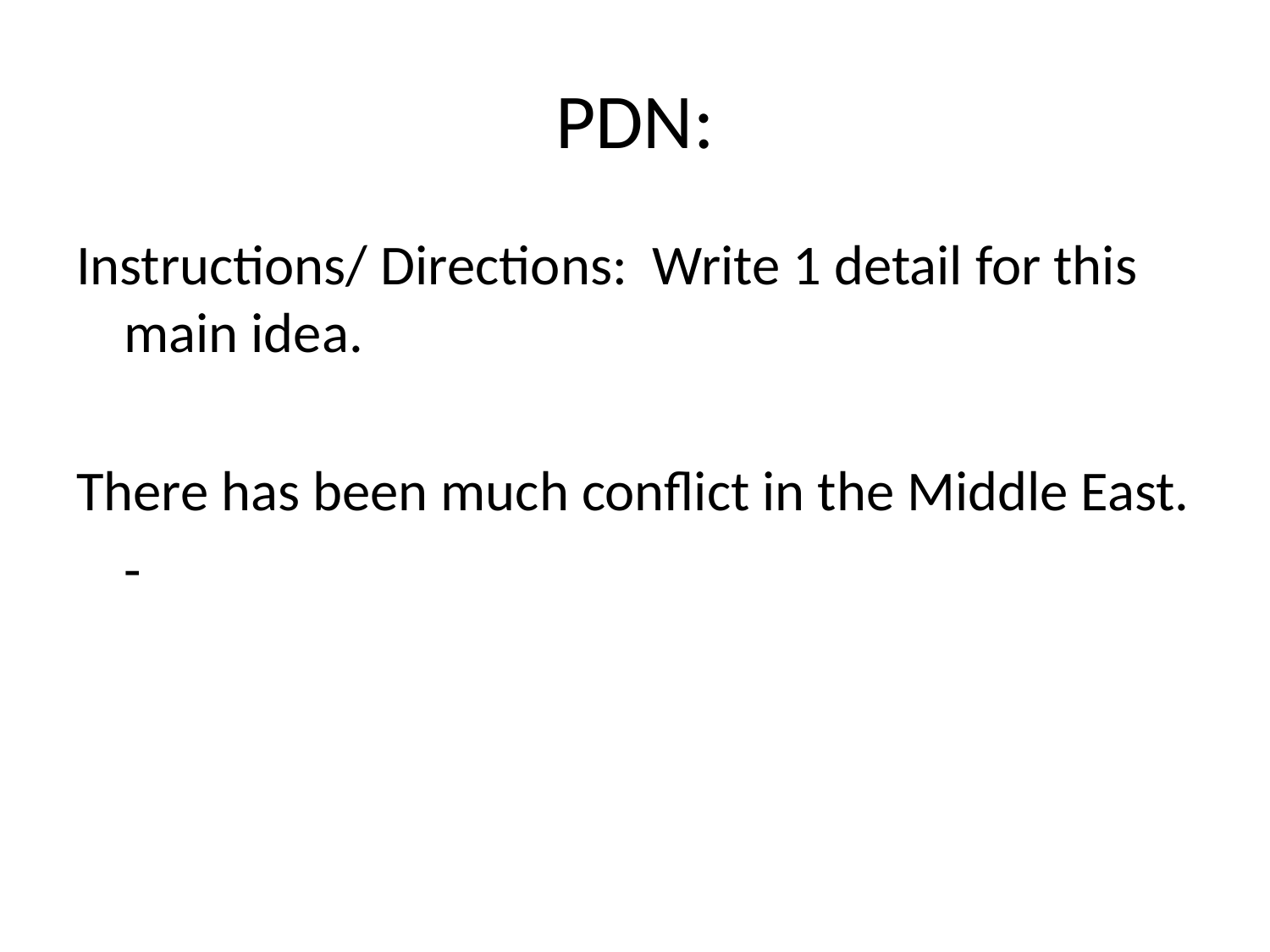

# PDN:
Instructions/ Directions:  Write 1 detail for this main idea.

There has been much conflict in the Middle East.
	-